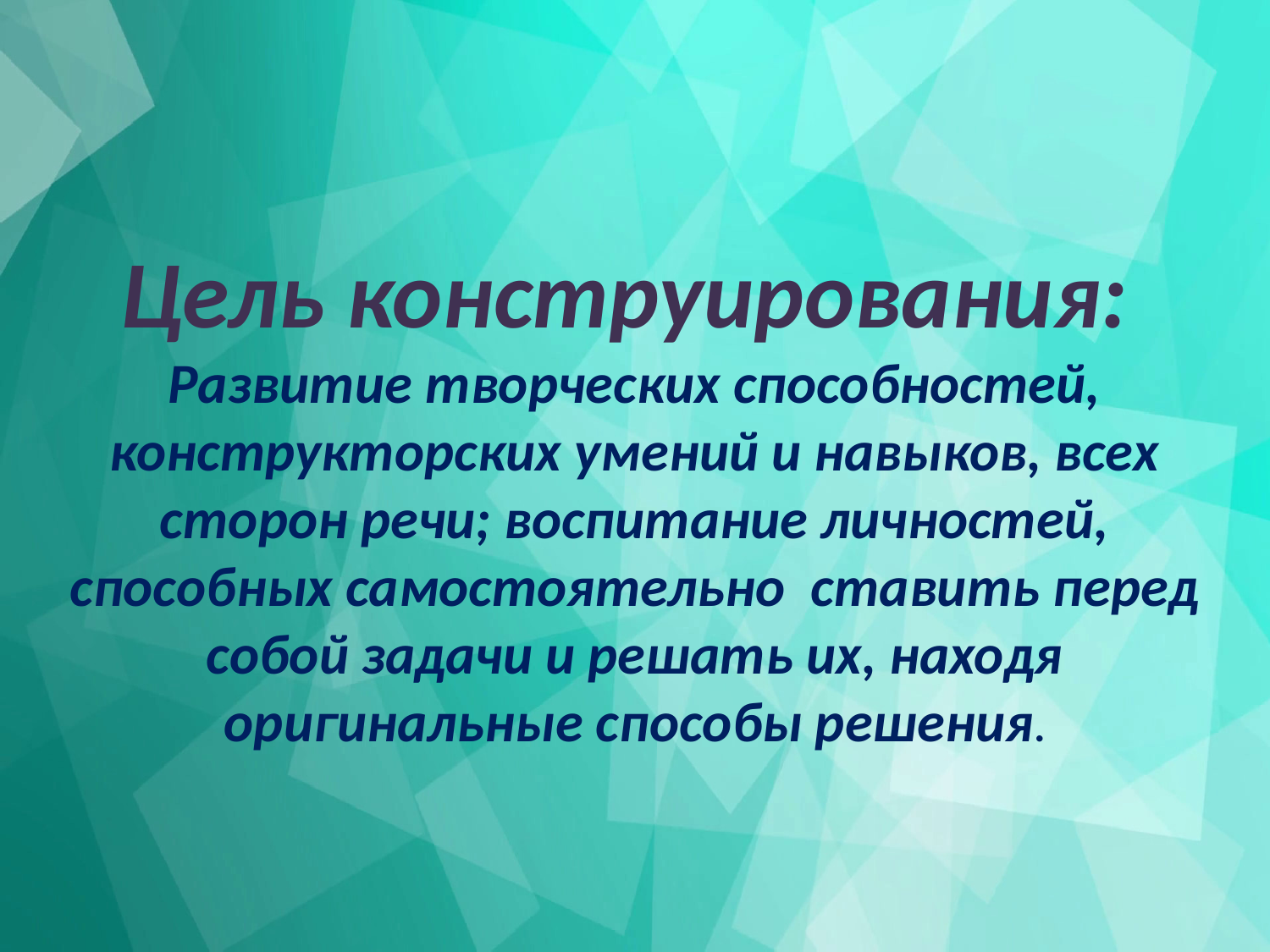

Цель конструирования:
Развитие творческих способностей, конструкторских умений и навыков, всех сторон речи; воспитание личностей, способных самостоятельно  ставить перед собой задачи и решать их, находя оригинальные способы решения.